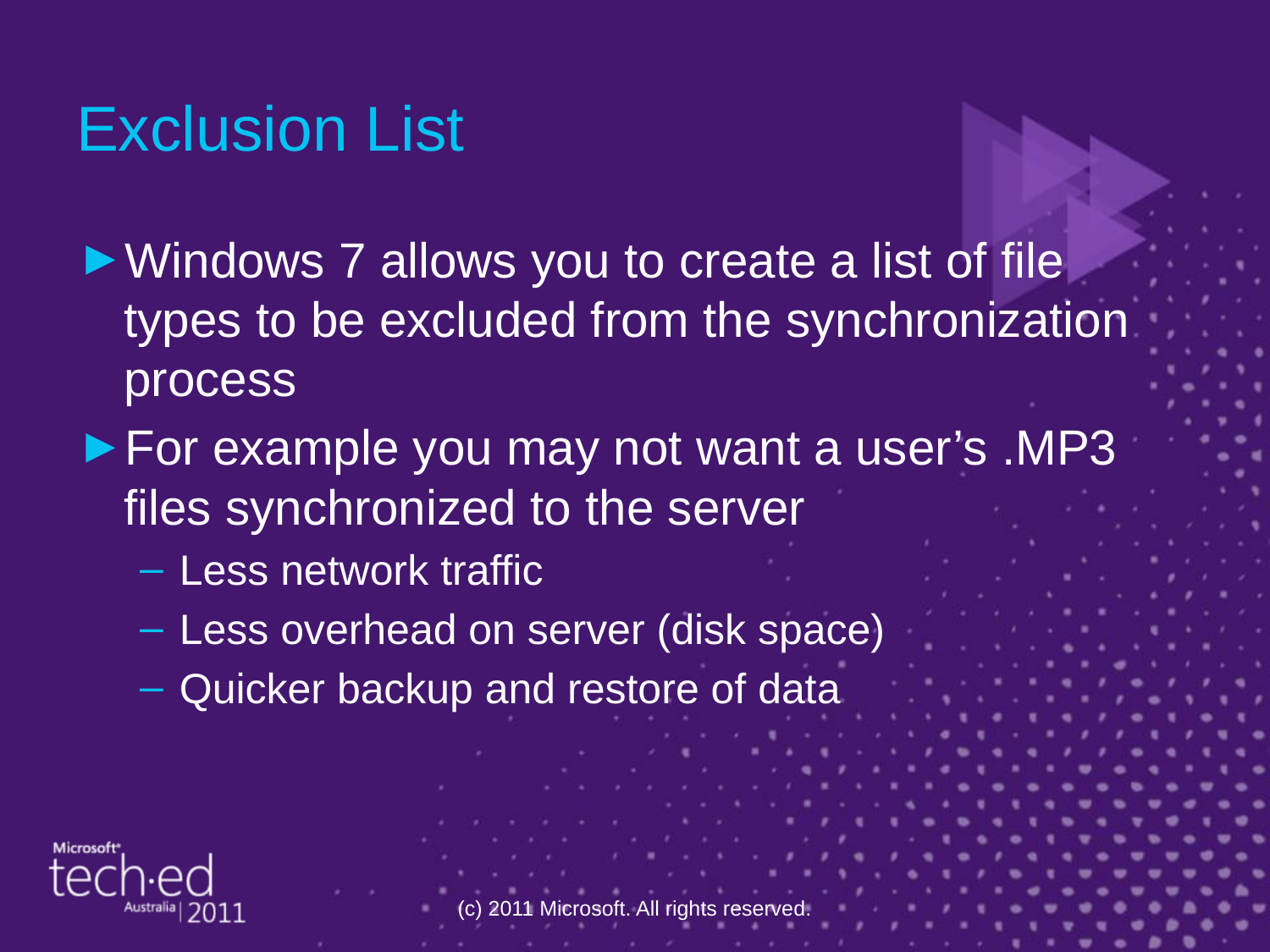

# Exclusion List
Windows 7 allows you to create a list of file types to be excluded from the synchronization process
For example you may not want a user’s .MP3 files synchronized to the server
Less network traffic
Less overhead on server (disk space)
Quicker backup and restore of data
(c) 2011 Microsoft. All rights reserved.